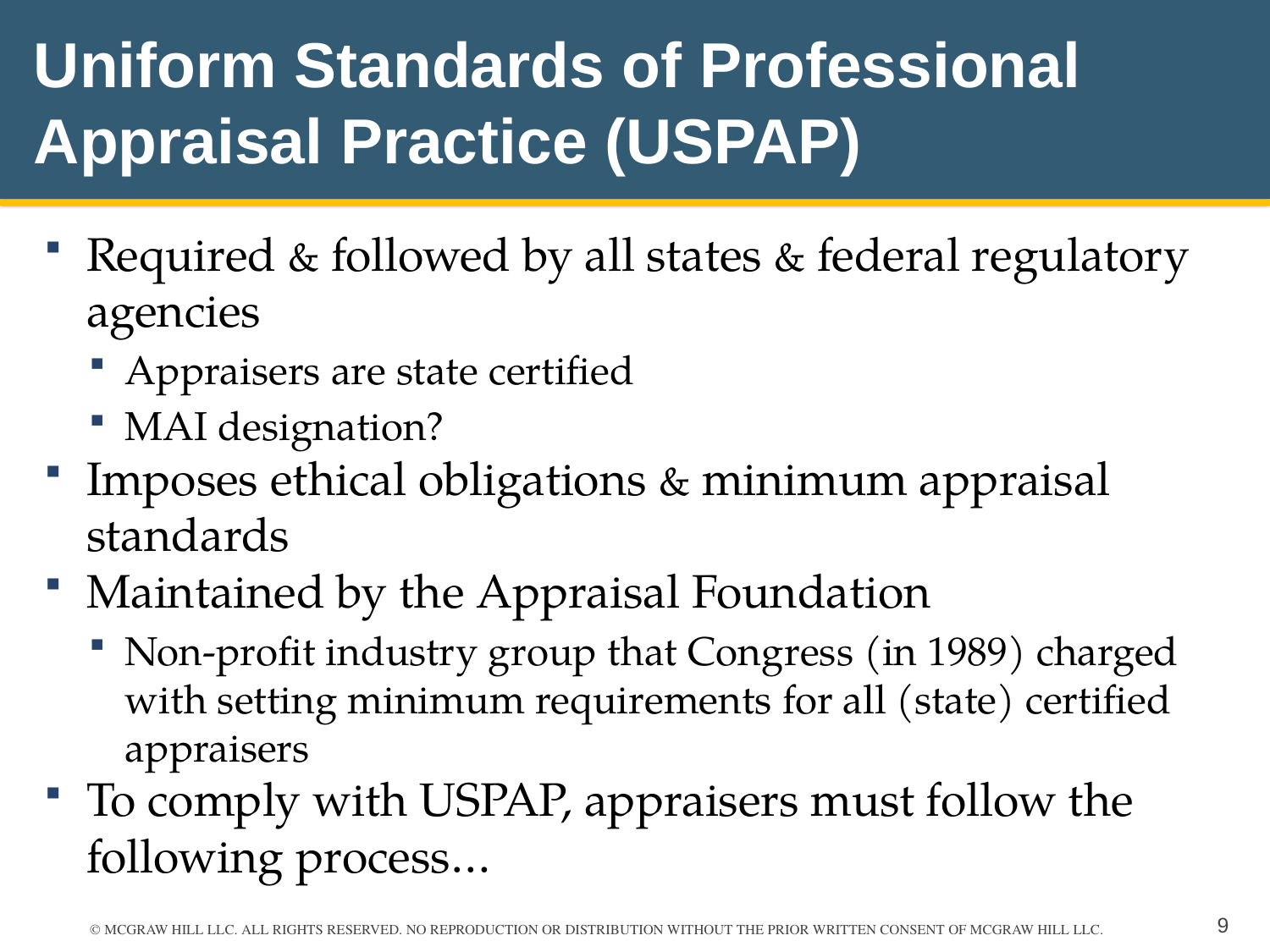

# Uniform Standards of Professional Appraisal Practice (USPAP)
Required & followed by all states & federal regulatory agencies
Appraisers are state certified
MAI designation?
Imposes ethical obligations & minimum appraisal standards
Maintained by the Appraisal Foundation
Non-profit industry group that Congress (in 1989) charged with setting minimum requirements for all (state) certified appraisers
To comply with USPAP, appraisers must follow the following process…
© MCGRAW HILL LLC. ALL RIGHTS RESERVED. NO REPRODUCTION OR DISTRIBUTION WITHOUT THE PRIOR WRITTEN CONSENT OF MCGRAW HILL LLC.
9